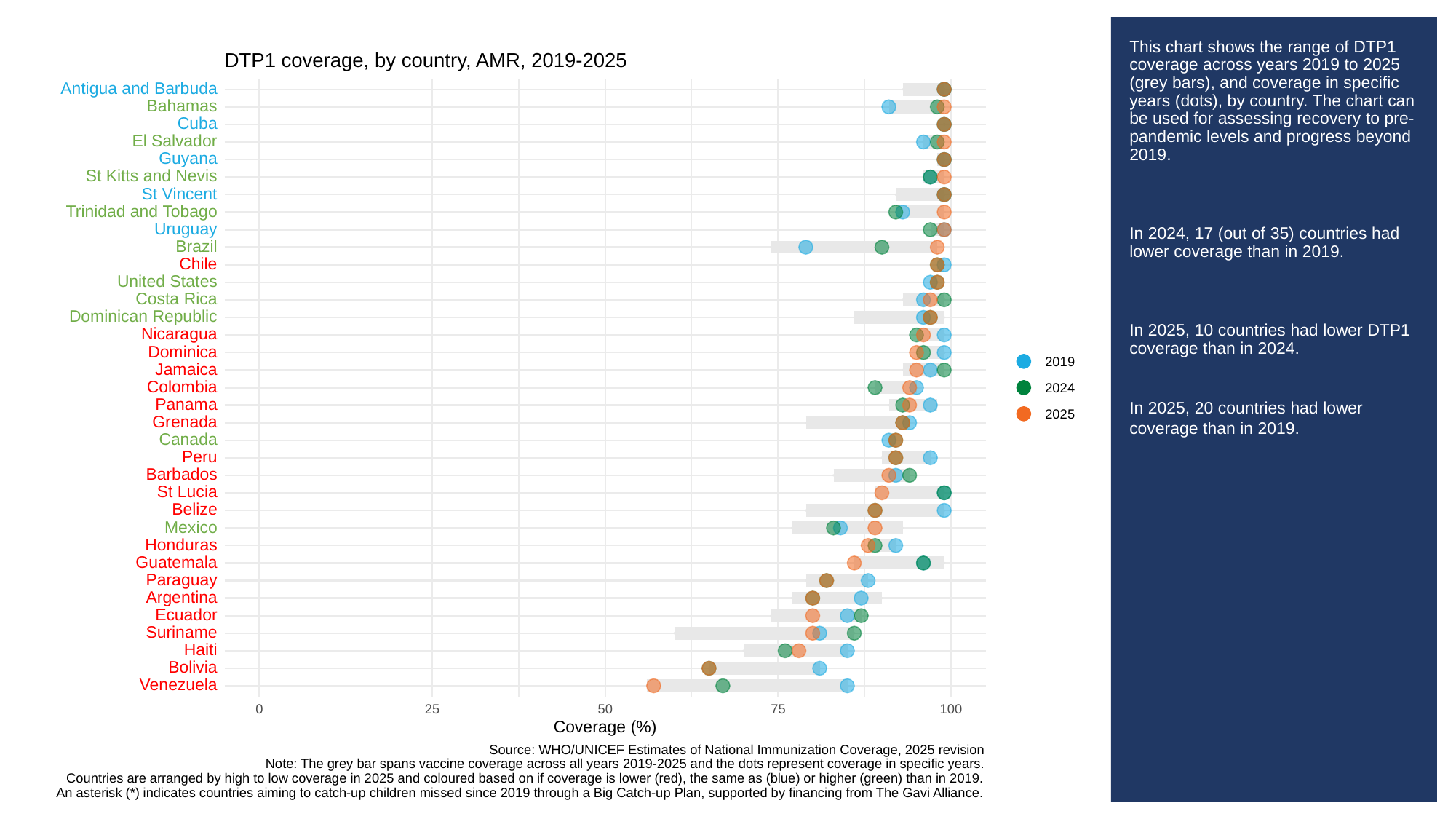

# This chart shows the range of DTP1 coverage across years 2019 to 2025 (grey bars), and coverage in specific years (dots), by country. The chart can be used for assessing recovery to pre-pandemic levels and progress beyond 2019.

In 2024, 17 (out of 35) countries had lower coverage than in 2019.

In 2025, 10 countries had lower DTP1 coverage than in 2024.

In 2025, 20 countries had lower coverage than in 2019.

DTP1 coverage, by country, AMR, 2019-2025

Antigua
and
Barbuda

Bahamas

Cuba

El
Salvador

Guyana

St
Kitts
and
Nevis

St
Vincent

Trinidad
and
Tobago

Uruguay

Brazil

Chile

United
States

Costa
Rica

Dominican
Republic

Nicaragua

Dominica

2019
Jamaica

Colombia

2024

Panama

2025
Grenada

Canada

Peru

Barbados

St
Lucia

Belize

Mexico

Honduras

Guatemala

Paraguay

Argentina

Ecuador

Suriname

Haiti

Bolivia

Venezuela

0
25
50
75
100
Coverage (%)
Source: WHO/UNICEF Estimates of National Immunization Coverage, 2025 revision
Note: The grey bar spans vaccine coverage across all years 2019-2025 and the dots represent coverage in specific years.
Countries are arranged by high to low coverage in 2025 and coloured based on if coverage is lower (red), the same as (blue) or higher (green) than in 2019.
An asterisk (*) indicates countries aiming to catch-up children missed since 2019 through a Big Catch-up Plan, supported by financing from The Gavi Alliance.